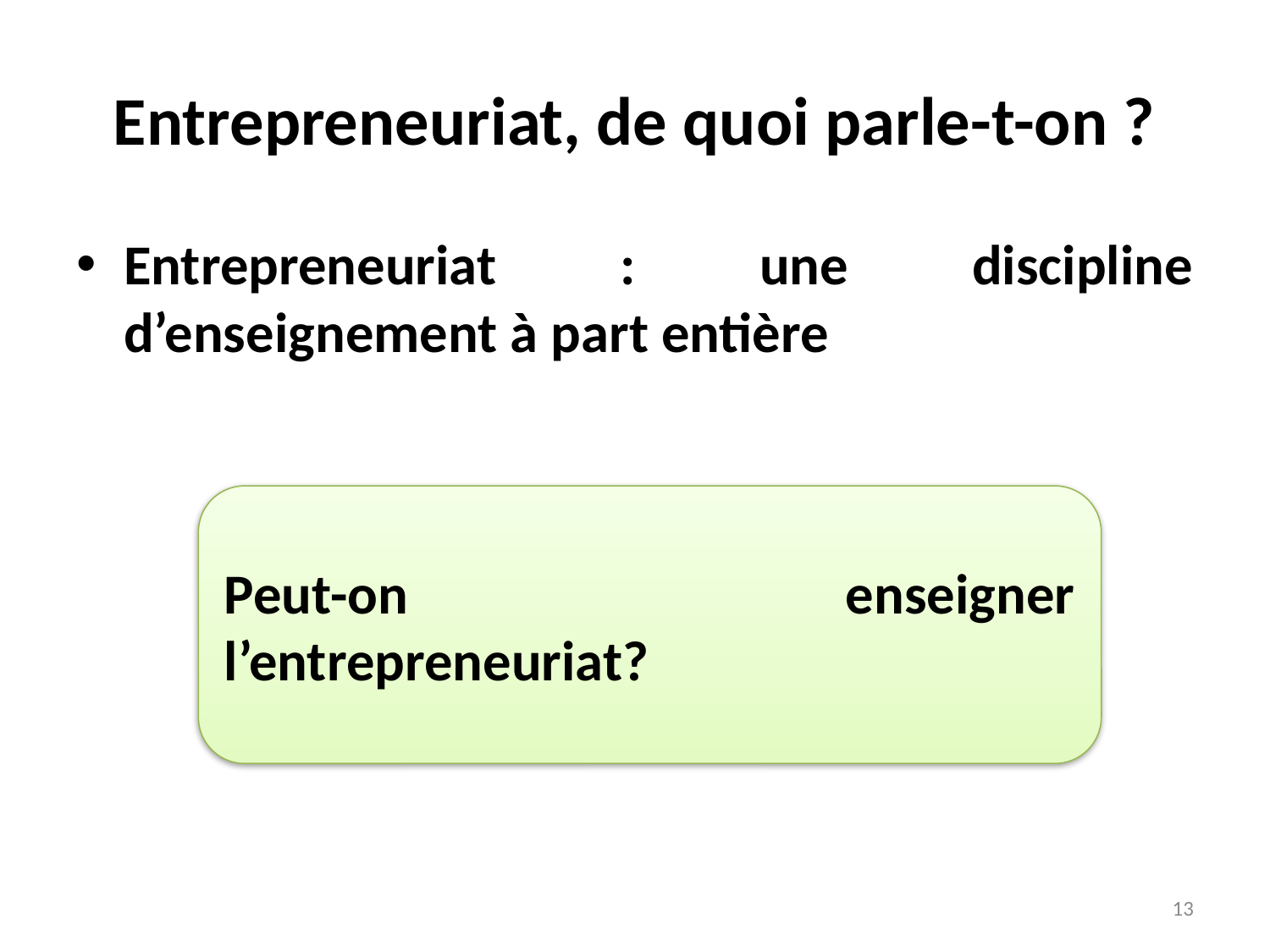

# Entrepreneuriat, de quoi parle-t-on ?
Entrepreneuriat : une discipline d’enseignement à part entière

Peut-on enseigner l’entrepreneuriat?
13